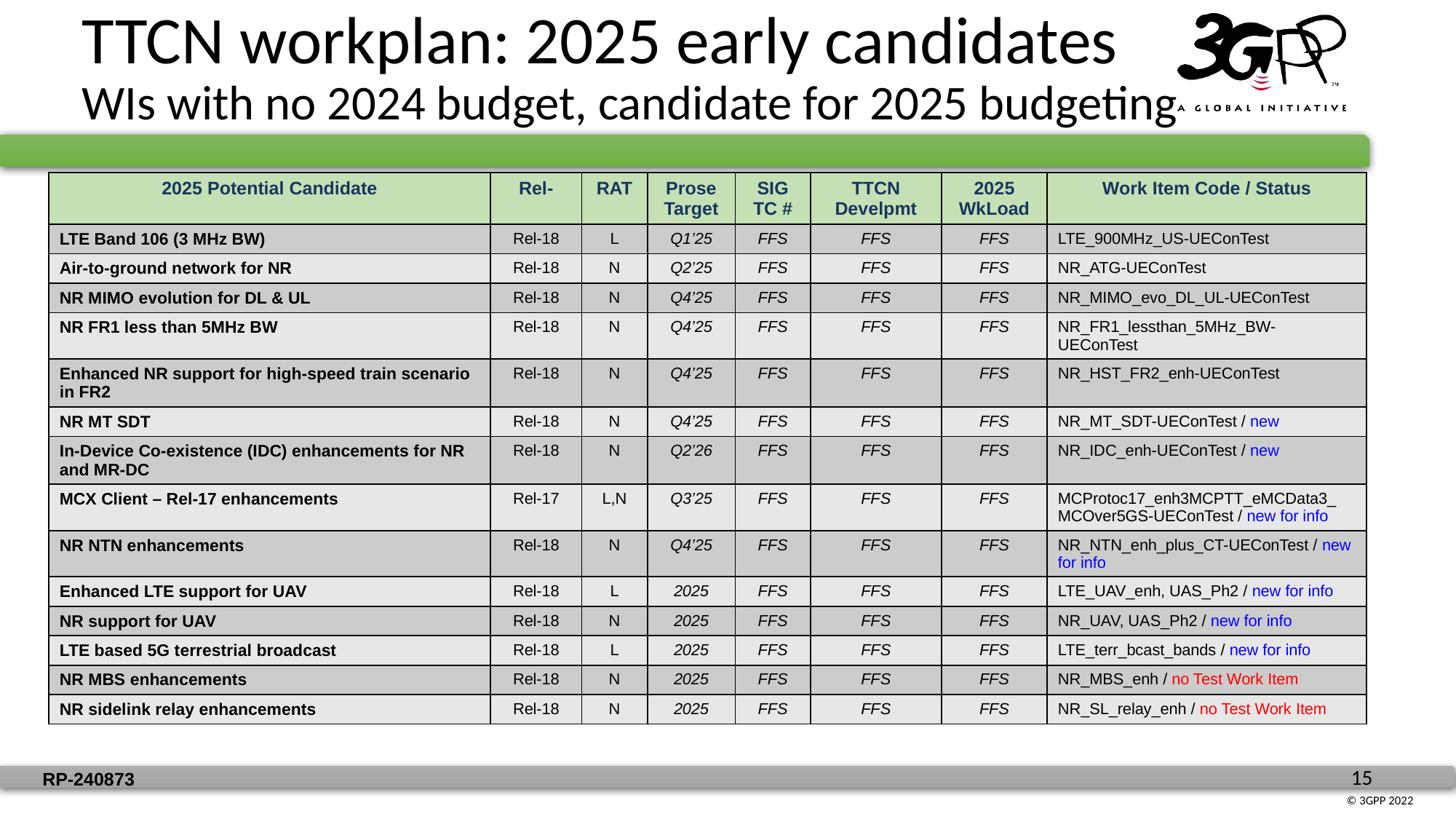

TTCN workplan: 2025 early candidates
WIs with no 2024 budget, candidate for 2025 budgeting
| 2025 Potential Candidate | Rel- | RAT | Prose Target | SIG TC # | TTCN Develpmt | 2025 WkLoad | Work Item Code / Status |
| --- | --- | --- | --- | --- | --- | --- | --- |
| LTE Band 106 (3 MHz BW) | Rel-18 | L | Q1’25 | FFS | FFS | FFS | LTE\_900MHz\_US-UEConTest |
| Air-to-ground network for NR | Rel-18 | N | Q2’25 | FFS | FFS | FFS | NR\_ATG-UEConTest |
| NR MIMO evolution for DL & UL | Rel-18 | N | Q4’25 | FFS | FFS | FFS | NR\_MIMO\_evo\_DL\_UL-UEConTest |
| NR FR1 less than 5MHz BW | Rel-18 | N | Q4’25 | FFS | FFS | FFS | NR\_FR1\_lessthan\_5MHz\_BW-UEConTest |
| Enhanced NR support for high-speed train scenario in FR2 | Rel-18 | N | Q4’25 | FFS | FFS | FFS | NR\_HST\_FR2\_enh-UEConTest |
| NR MT SDT | Rel-18 | N | Q4’25 | FFS | FFS | FFS | NR\_MT\_SDT-UEConTest / new |
| In-Device Co-existence (IDC) enhancements for NR and MR-DC | Rel-18 | N | Q2’26 | FFS | FFS | FFS | NR\_IDC\_enh-UEConTest / new |
| MCX Client – Rel-17 enhancements | Rel-17 | L,N | Q3’25 | FFS | FFS | FFS | MCProtoc17\_enh3MCPTT\_eMCData3\_ MCOver5GS-UEConTest / new for info |
| NR NTN enhancements | Rel-18 | N | Q4’25 | FFS | FFS | FFS | NR\_NTN\_enh\_plus\_CT-UEConTest / new for info |
| Enhanced LTE support for UAV | Rel-18 | L | 2025 | FFS | FFS | FFS | LTE\_UAV\_enh, UAS\_Ph2 / new for info |
| NR support for UAV | Rel-18 | N | 2025 | FFS | FFS | FFS | NR\_UAV, UAS\_Ph2 / new for info |
| LTE based 5G terrestrial broadcast | Rel-18 | L | 2025 | FFS | FFS | FFS | LTE\_terr\_bcast\_bands / new for info |
| NR MBS enhancements | Rel-18 | N | 2025 | FFS | FFS | FFS | NR\_MBS\_enh / no Test Work Item |
| NR sidelink relay enhancements | Rel-18 | N | 2025 | FFS | FFS | FFS | NR\_SL\_relay\_enh / no Test Work Item |